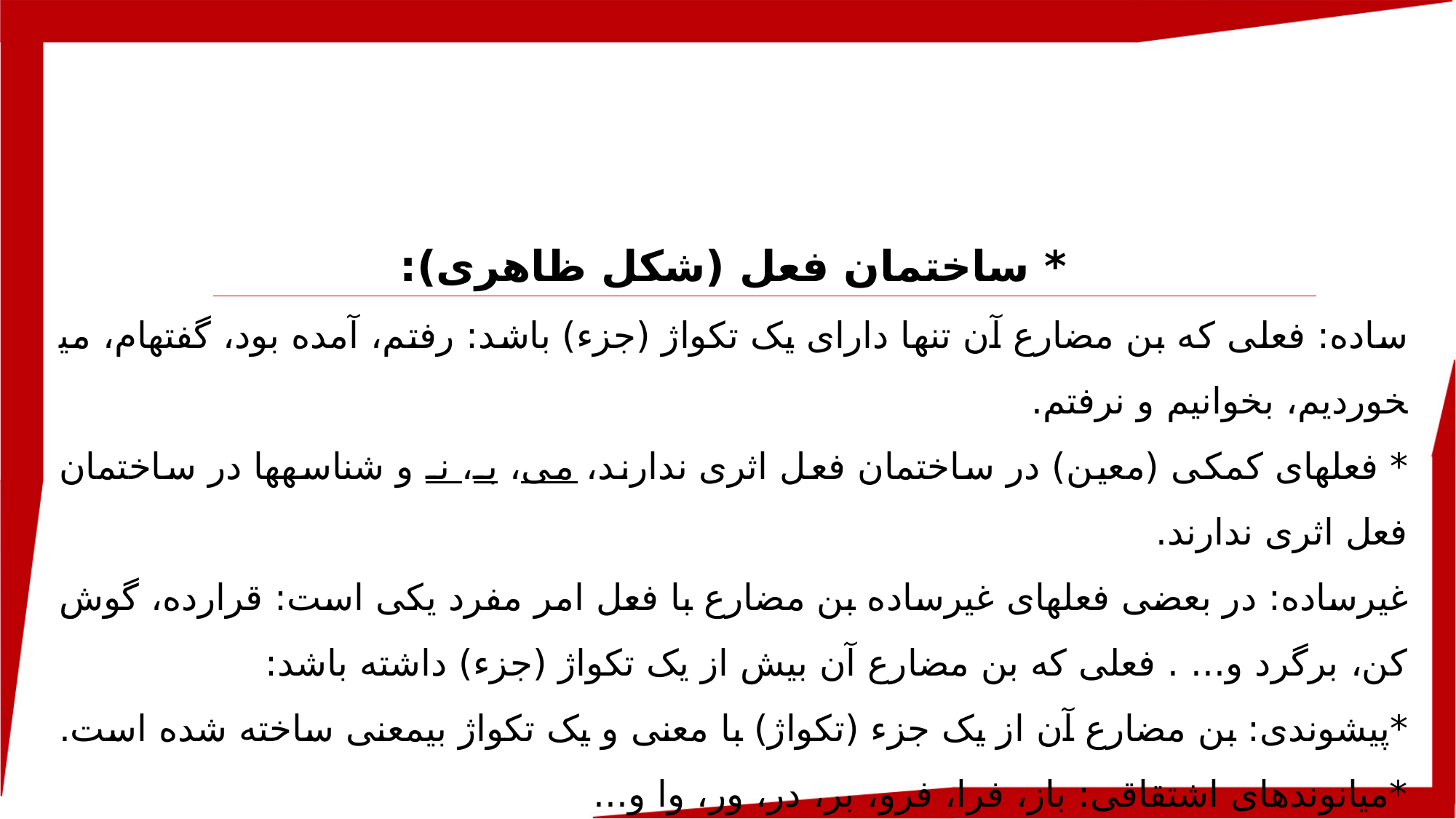

* ساختمان فعل (شکل ظاهری):
ساده: فعلی که بن مضارع آن تنها دارای یک تکواژ (جزء) باشد: رفتم، آمده بود، گفته­ام، می­خوردیم، بخوانیم و نرفتم.
* فعل­های کمکی (معین) در ساختمان فعل اثری ندارند، می، بـ، نـ و شناسه­ها در ساختمان فعل اثری ندارند.
غیرساده: در بعضی فعل­های غیرساده بن مضارع با فعل امر مفرد یکی است: قرارده، گوش کن، برگرد و... . فعلی که بن مضارع آن بیش از یک تکواژ (جزء) داشته باشد:
*پیشوندی: بن مضارع آن از یک جزء (تکواژ) با معنی و یک تکواژ بی­معنی ساخته شده است. *میانوندهای اشتقاقی: باز، فرا، فرو، بر، در، ور، وا و...
*مرکب: بن مضارع آن از دو یا چند تکواژ (جزء) بامعنی ساخته شده است.